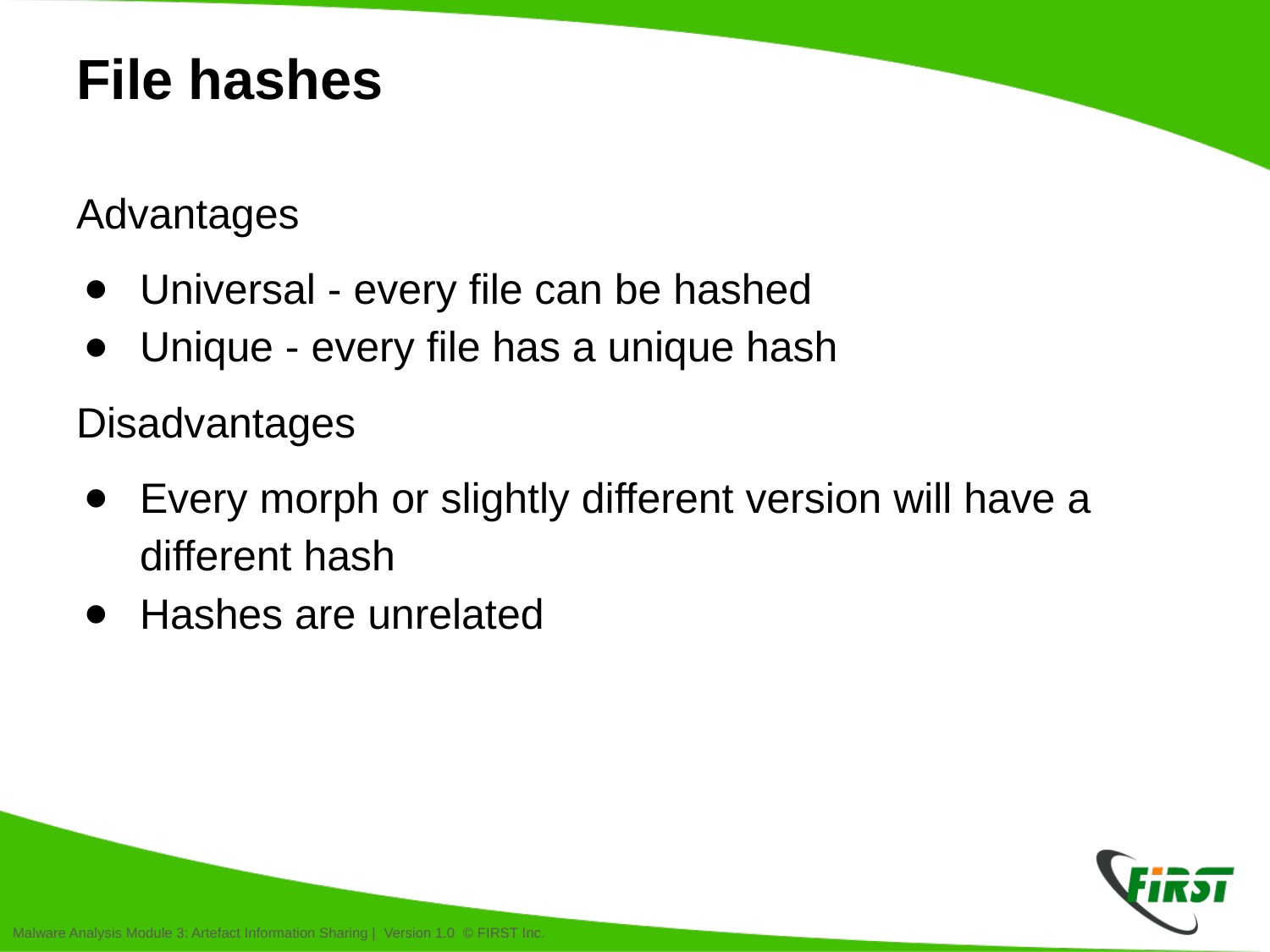

# File hashes
Advantages
Universal - every file can be hashed
Unique - every file has a unique hash
Disadvantages
Every morph or slightly different version will have a different hash
Hashes are unrelated